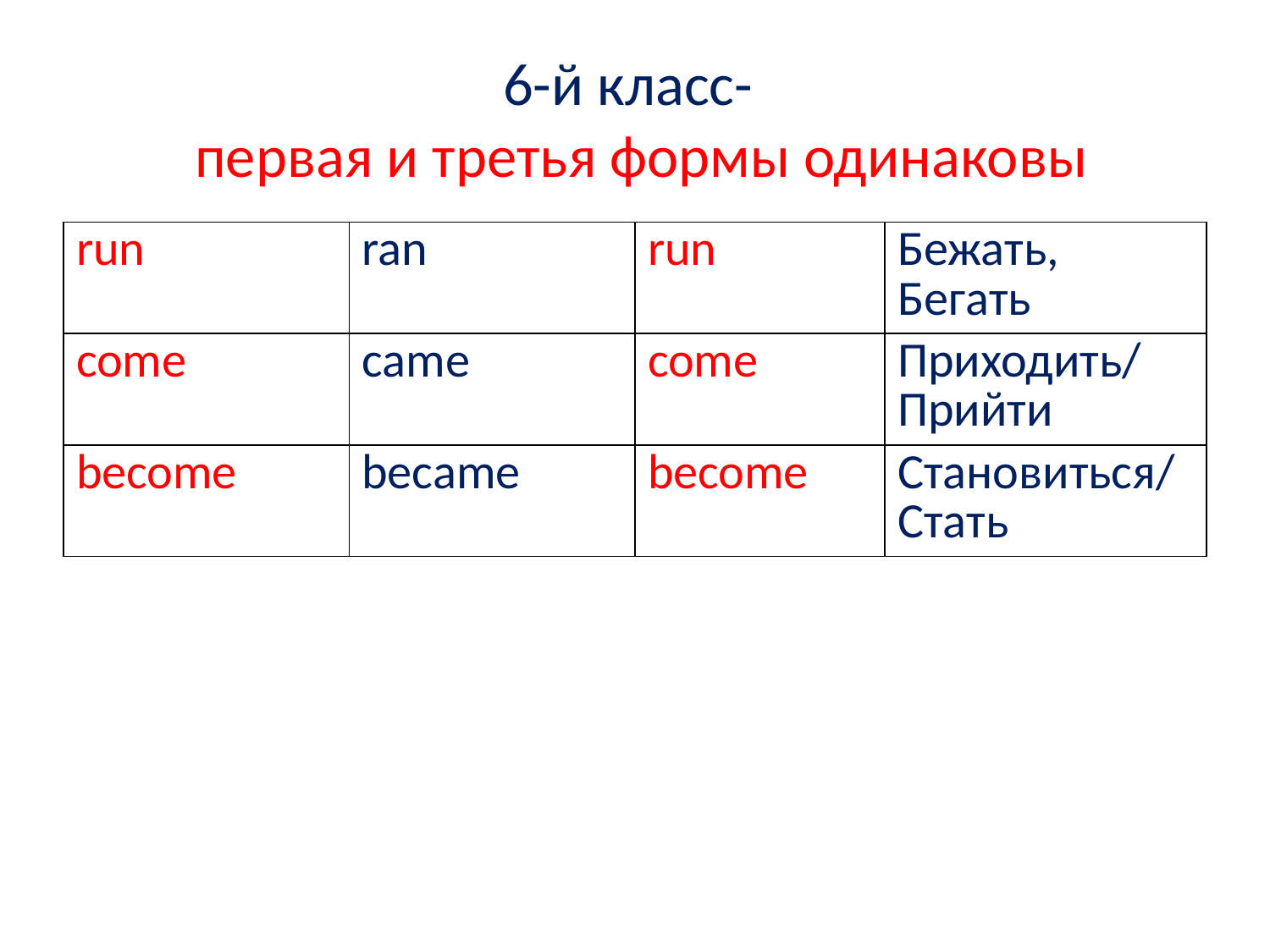

# 6-й класс- первая и третья формы одинаковы
| run | ran | run | Бежать, Бегать |
| --- | --- | --- | --- |
| come | came | come | Приходить/ Прийти |
| become | became | become | Становиться/ Стать |